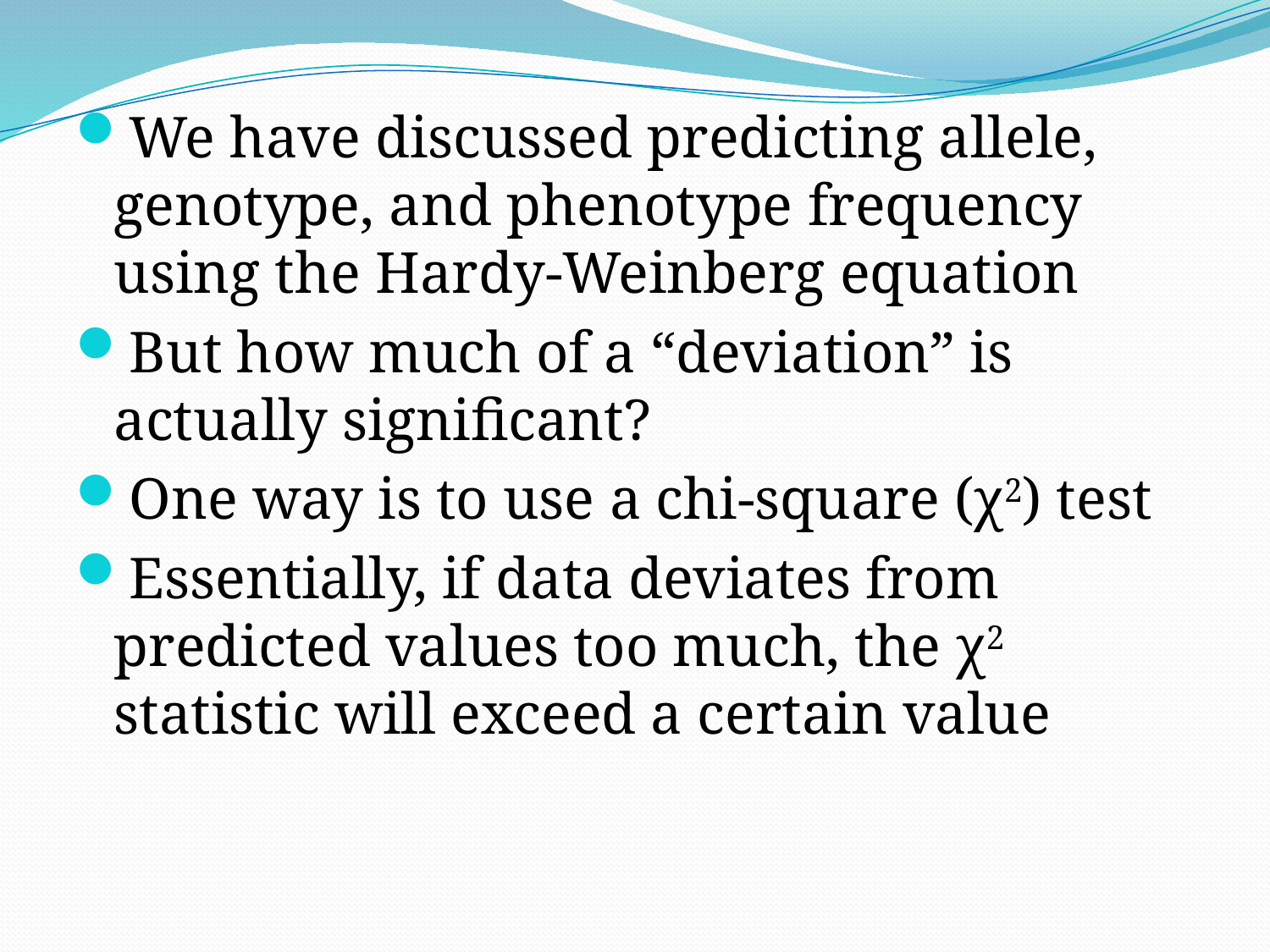

We have discussed predicting allele, genotype, and phenotype frequency using the Hardy-Weinberg equation
But how much of a “deviation” is actually significant?
One way is to use a chi-square (χ2) test
Essentially, if data deviates from predicted values too much, the χ2 statistic will exceed a certain value